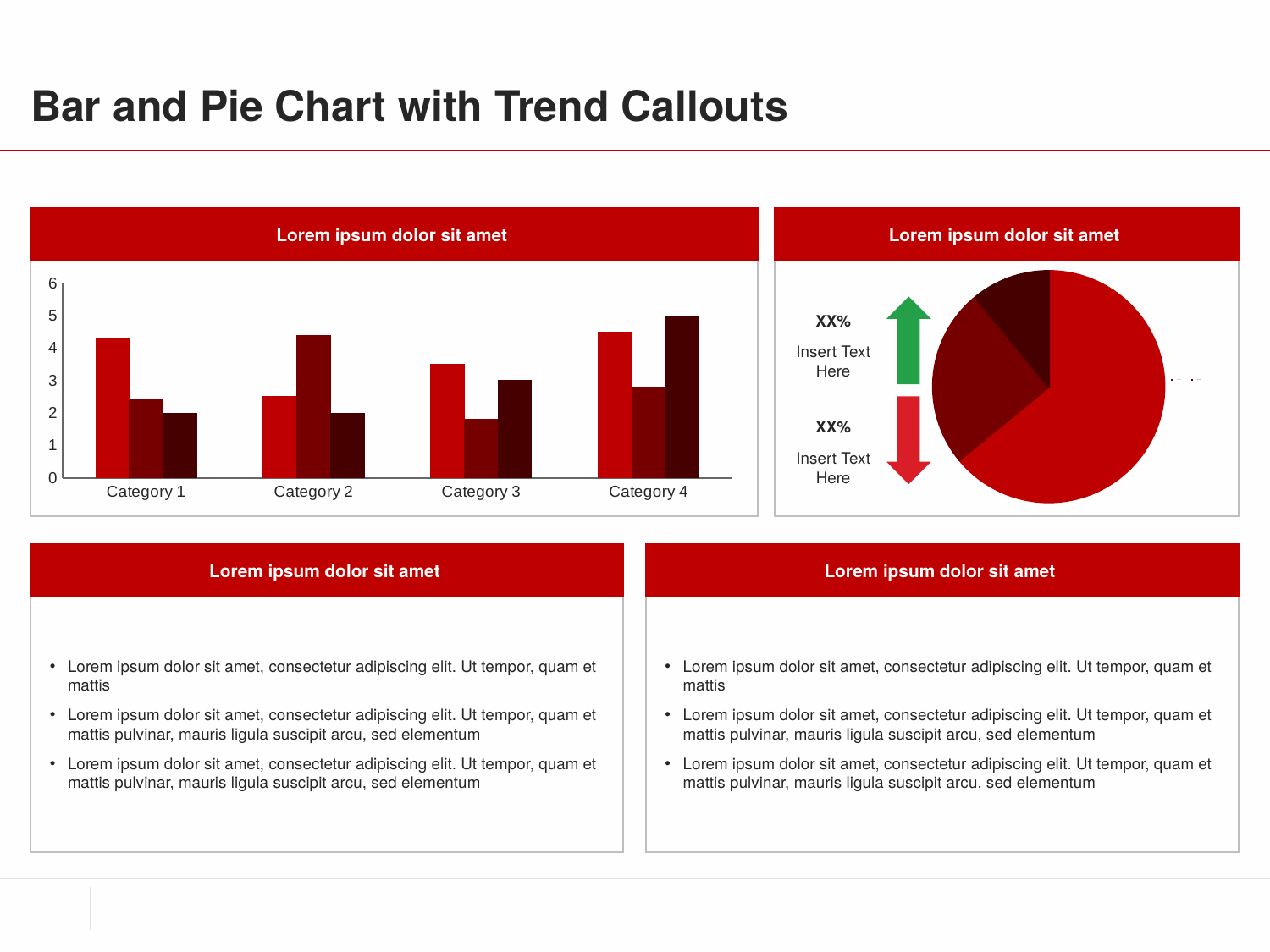

# Bar and Pie Chart with Trend Callouts
Lorem ipsum dolor sit amet
Lorem ipsum dolor sit amet

### Chart

| Category | Sales |
|---|---|
| xxx | 8.2 |
| xxx | 3.2 |
| xxx | 1.4 |

### Chart

| Category | Series 1 | Series 2 | Series 3 |
|---|---|---|---|
| Category 1 | 4.3 | 2.4 | 2.0 |
| Category 2 | 2.5 | 4.4 | 2.0 |
| Category 3 | 3.5 | 1.8 | 3.0 |
| Category 4 | 4.5 | 2.8 | 5.0 |
XX%
Insert Text Here

XX%
Insert Text Here
Lorem ipsum dolor sit amet
Lorem ipsum dolor sit amet
Lorem ipsum dolor sit amet, consectetur adipiscing elit. Ut tempor, quam et mattis
Lorem ipsum dolor sit amet, consectetur adipiscing elit. Ut tempor, quam et mattis pulvinar, mauris ligula suscipit arcu, sed elementum
Lorem ipsum dolor sit amet, consectetur adipiscing elit. Ut tempor, quam et mattis pulvinar, mauris ligula suscipit arcu, sed elementum
Lorem ipsum dolor sit amet, consectetur adipiscing elit. Ut tempor, quam et mattis
Lorem ipsum dolor sit amet, consectetur adipiscing elit. Ut tempor, quam et mattis pulvinar, mauris ligula suscipit arcu, sed elementum
Lorem ipsum dolor sit amet, consectetur adipiscing elit. Ut tempor, quam et mattis pulvinar, mauris ligula suscipit arcu, sed elementum